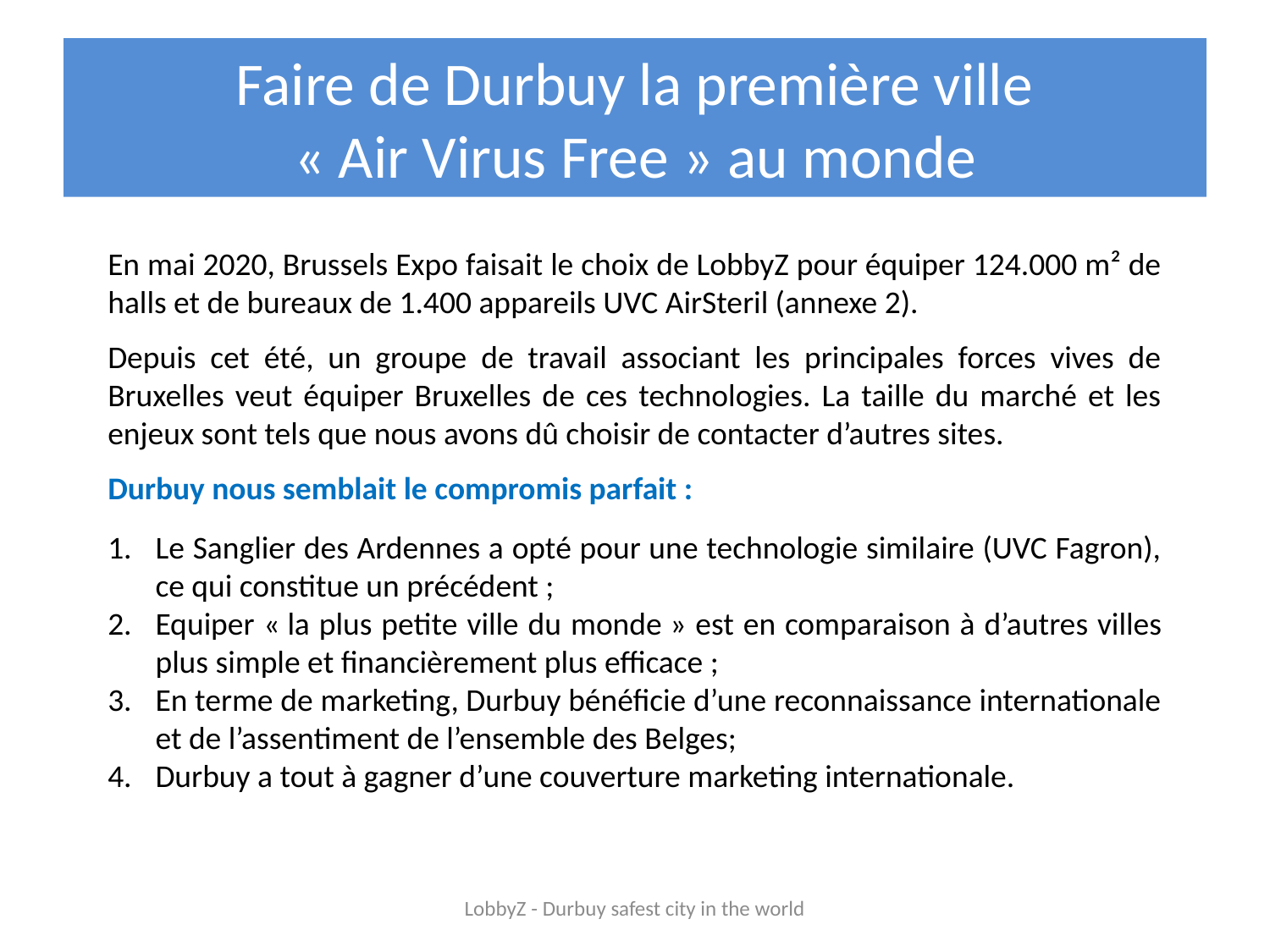

# Faire de Durbuy la première ville « Air Virus Free » au monde
En mai 2020, Brussels Expo faisait le choix de LobbyZ pour équiper 124.000 m² de halls et de bureaux de 1.400 appareils UVC AirSteril (annexe 2).

Depuis cet été, un groupe de travail associant les principales forces vives de Bruxelles veut équiper Bruxelles de ces technologies. La taille du marché et les enjeux sont tels que nous avons dû choisir de contacter d’autres sites.

Durbuy nous semblait le compromis parfait :

Le Sanglier des Ardennes a opté pour une technologie similaire (UVC Fagron), ce qui constitue un précédent ;
Equiper « la plus petite ville du monde » est en comparaison à d’autres villes plus simple et financièrement plus efficace ;
En terme de marketing, Durbuy bénéficie d’une reconnaissance internationale et de l’assentiment de l’ensemble des Belges;
Durbuy a tout à gagner d’une couverture marketing internationale.

LobbyZ - Durbuy safest city in the world